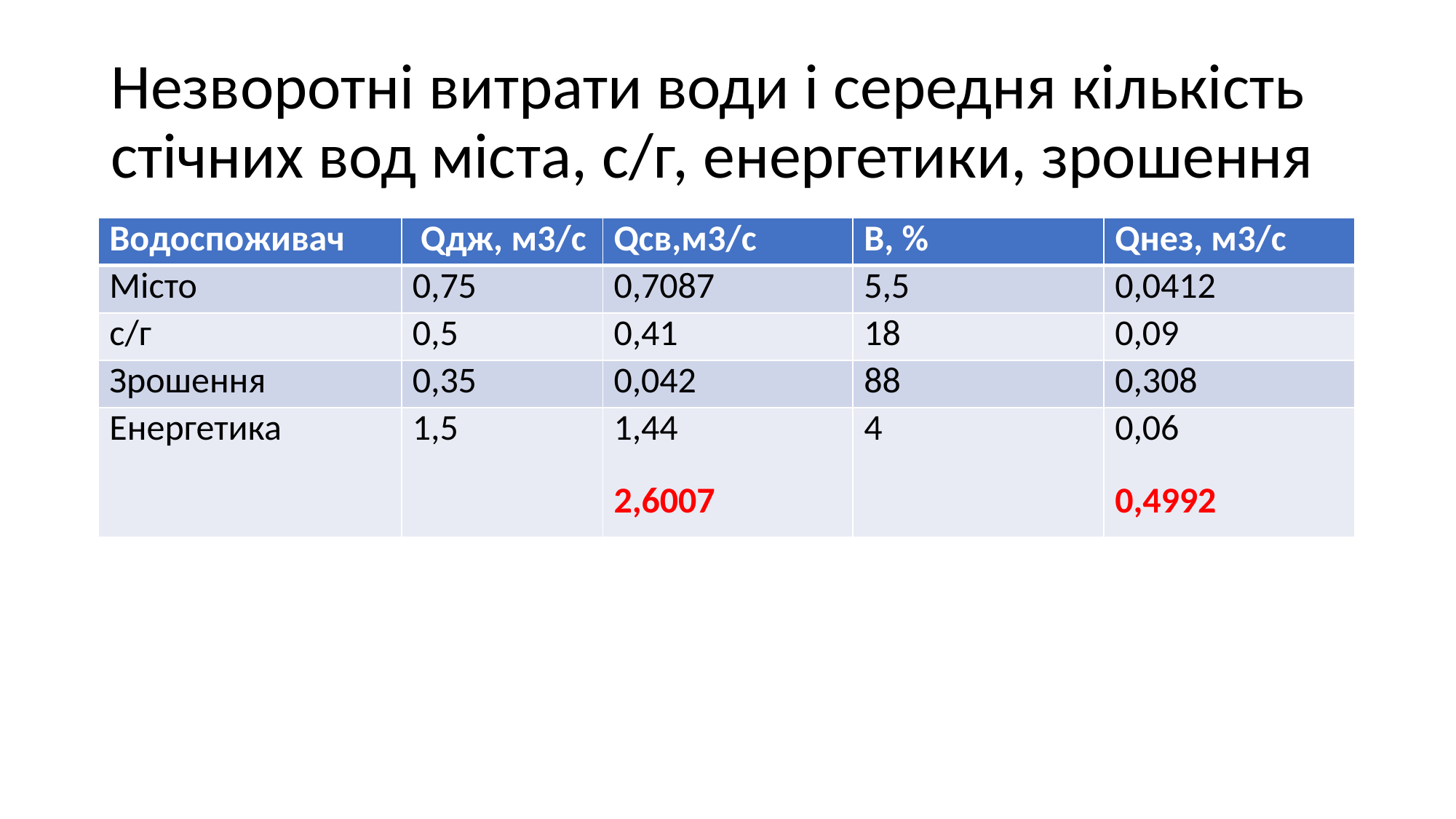

# Незворотні витрати води і середня кількість стічних вод міста, с/г, енергетики, зрошення
| Водоспоживач | Qдж, м3/с | Qсв,м3/с | B, % | Qнез, м3/с |
| --- | --- | --- | --- | --- |
| Місто | 0,75 | 0,7087 | 5,5 | 0,0412 |
| с/г | 0,5 | 0,41 | 18 | 0,09 |
| Зрошення | 0,35 | 0,042 | 88 | 0,308 |
| Енергетика | 1,5 | 1,44 2,6007 | 4 | 0,06 0,4992 |